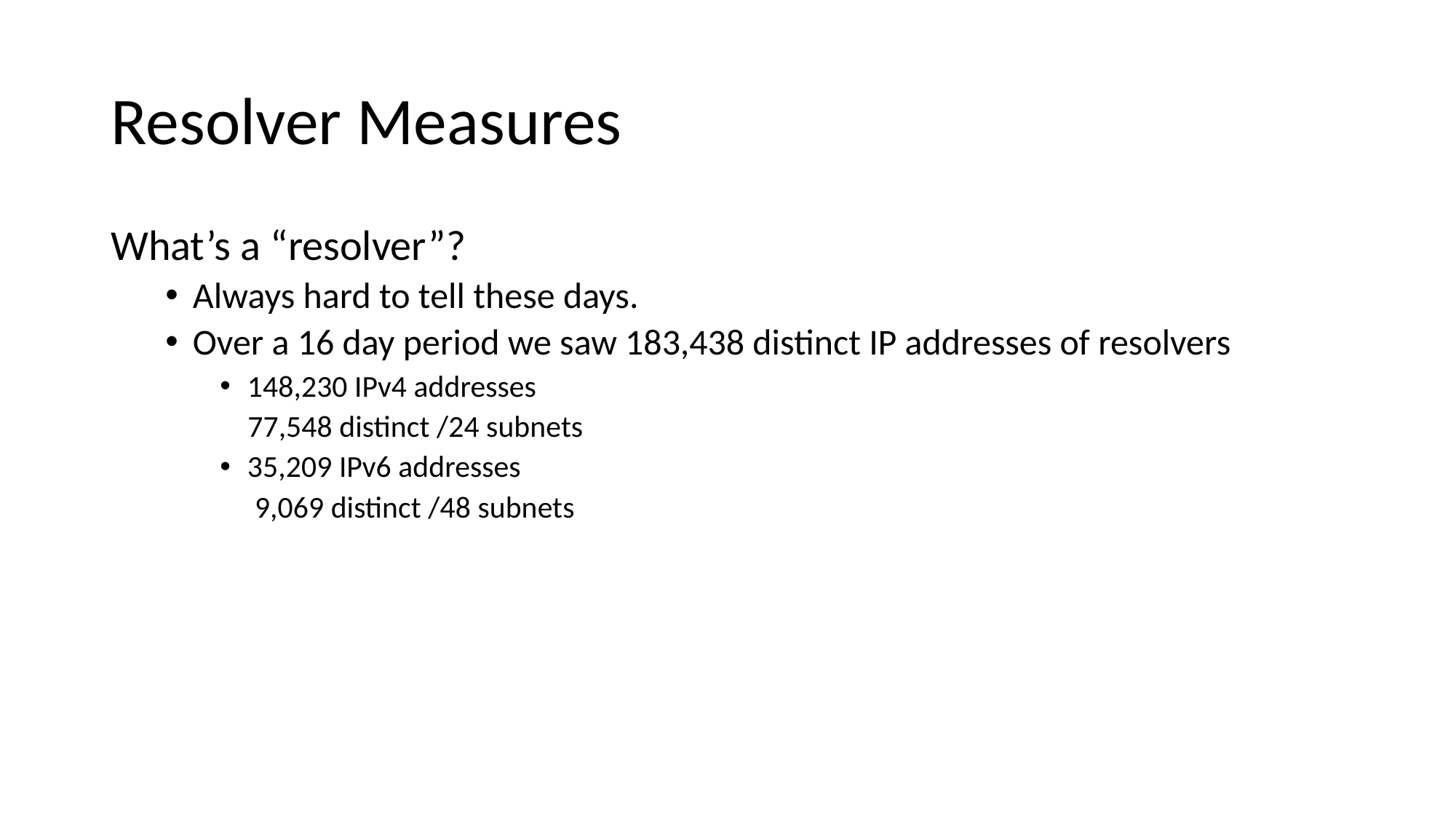

# Resolver Measures
What’s a “resolver”?
Always hard to tell these days.
Over a 16 day period we saw 183,438 distinct IP addresses of resolvers
148,230 IPv4 addresses
    77,548 distinct /24 subnets
35,209 IPv6 addresses
     9,069 distinct /48 subnets